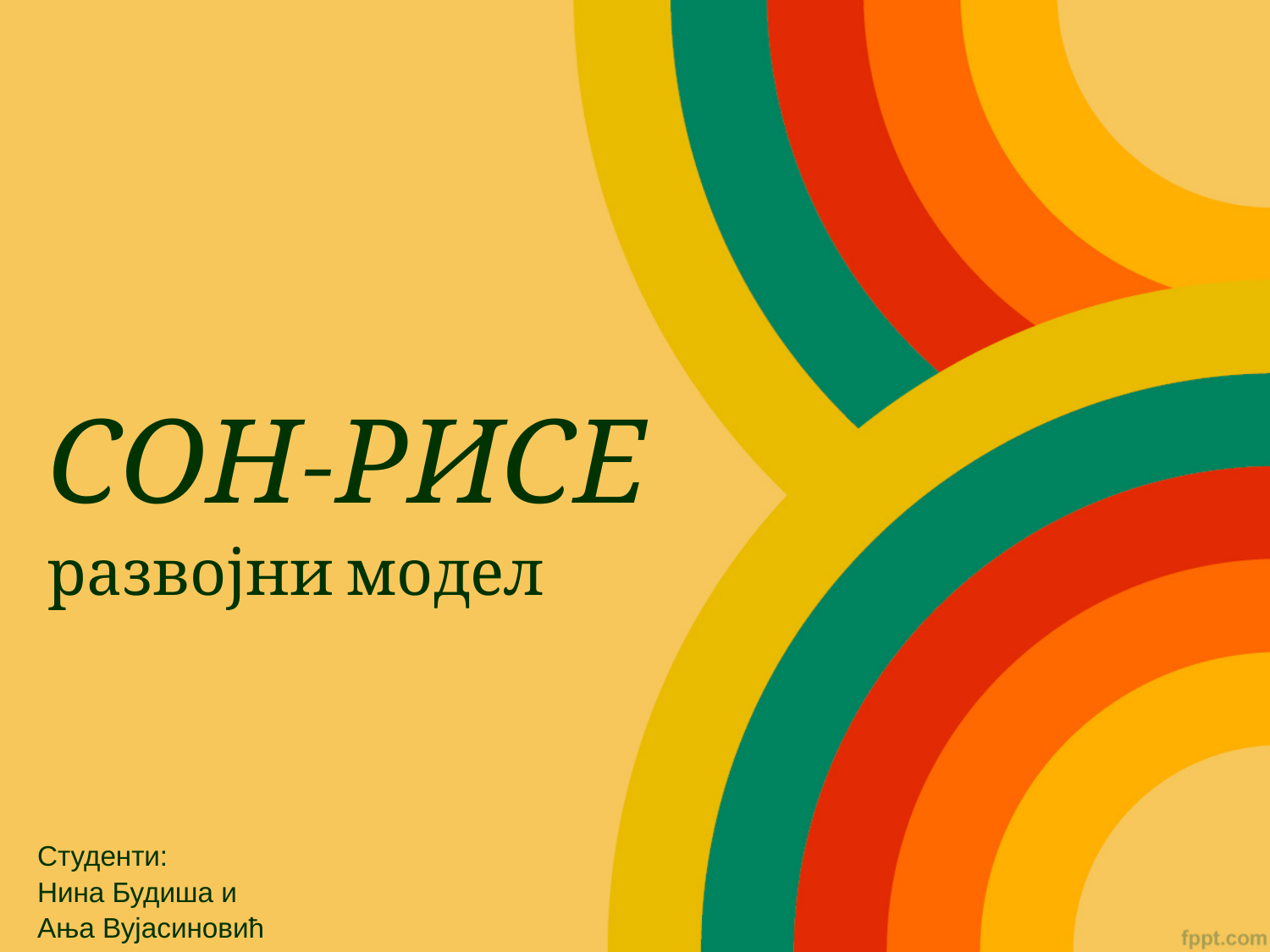

СОН-РИСЕ
развојни модел

Студенти:
Нина Будиша и
Ања Вујасиновић